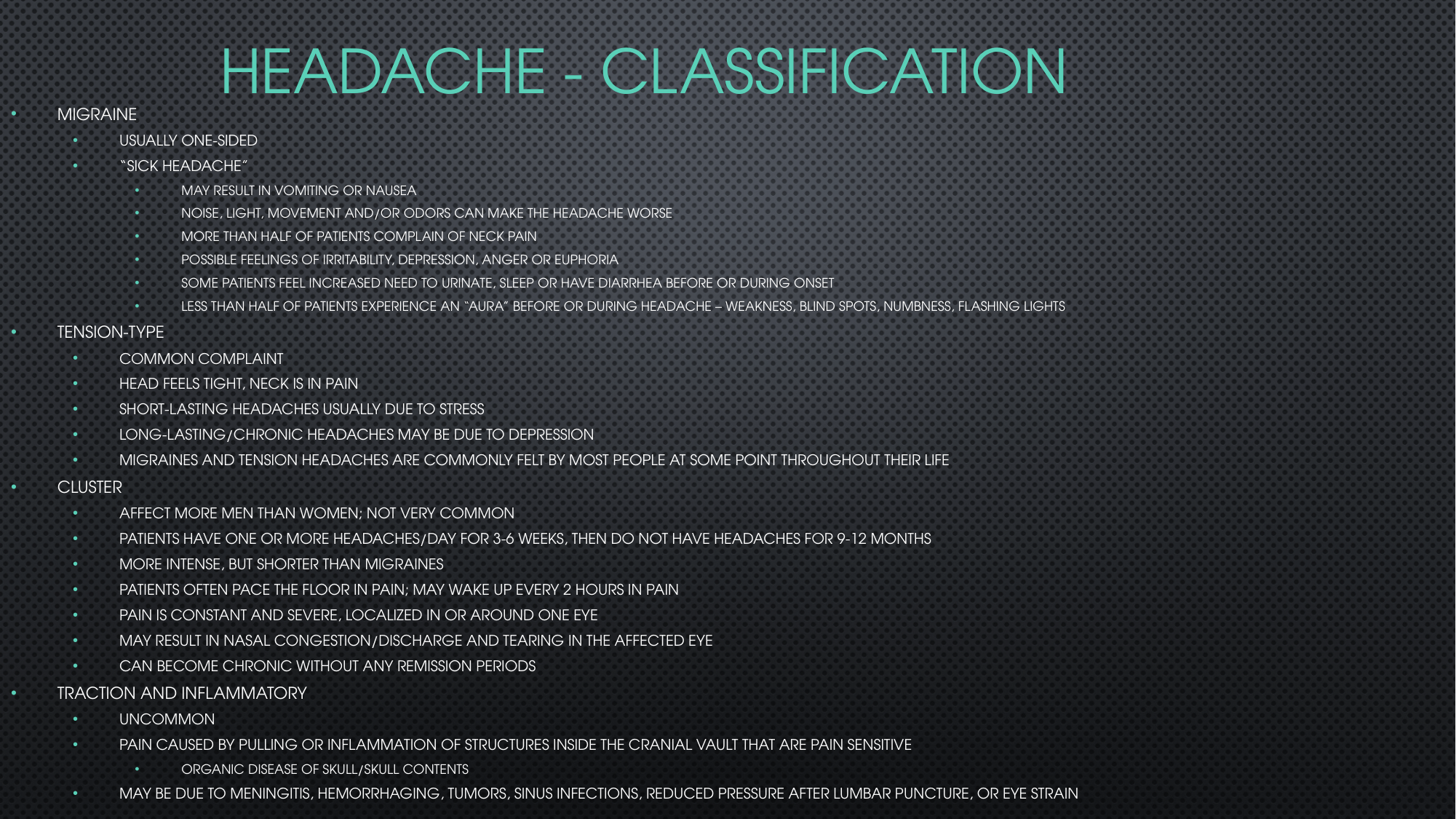

# Headache - Classification
Migraine
Usually one-sided
“sick headache”
May result in vomiting or nausea
Noise, light, movement and/or odors can make the headache worse
More than half of patients complain of neck pain
Possible feelings of irritability, depression, anger or euphoria
Some patients feel increased need to urinate, sleep or have diarrhea before or during onset
Less than half of patients experience an “aura” before or during headache – weakness, blind spots, numbness, flashing lights
Tension-Type
Common complaint
Head feels tight, neck is in pain
Short-lasting headaches usually due to stress
Long-lasting/chronic headaches may be due to depression
Migraines AND tension headaches are commonly felt by most people at some point throughout their life
Cluster
Affect more men than women; not very common
Patients have one or more headaches/day for 3-6 weeks, then do not have headaches for 9-12 months
More intense, but shorter than migraines
Patients often pace the floor in pain; may wake up every 2 hours in pain
Pain is constant and severe, localized in or around one eye
May result in nasal congestion/discharge and tearing in the affected eye
Can become chronic without any remission periods
Traction and Inflammatory
Uncommon
Pain caused by pulling or inflammation of structures inside the cranial vault that are pain sensitive
Organic disease of skull/skull contents
May be due to meningitis, hemorrhaging, tumors, sinus infections, reduced pressure after lumbar puncture, or eye strain